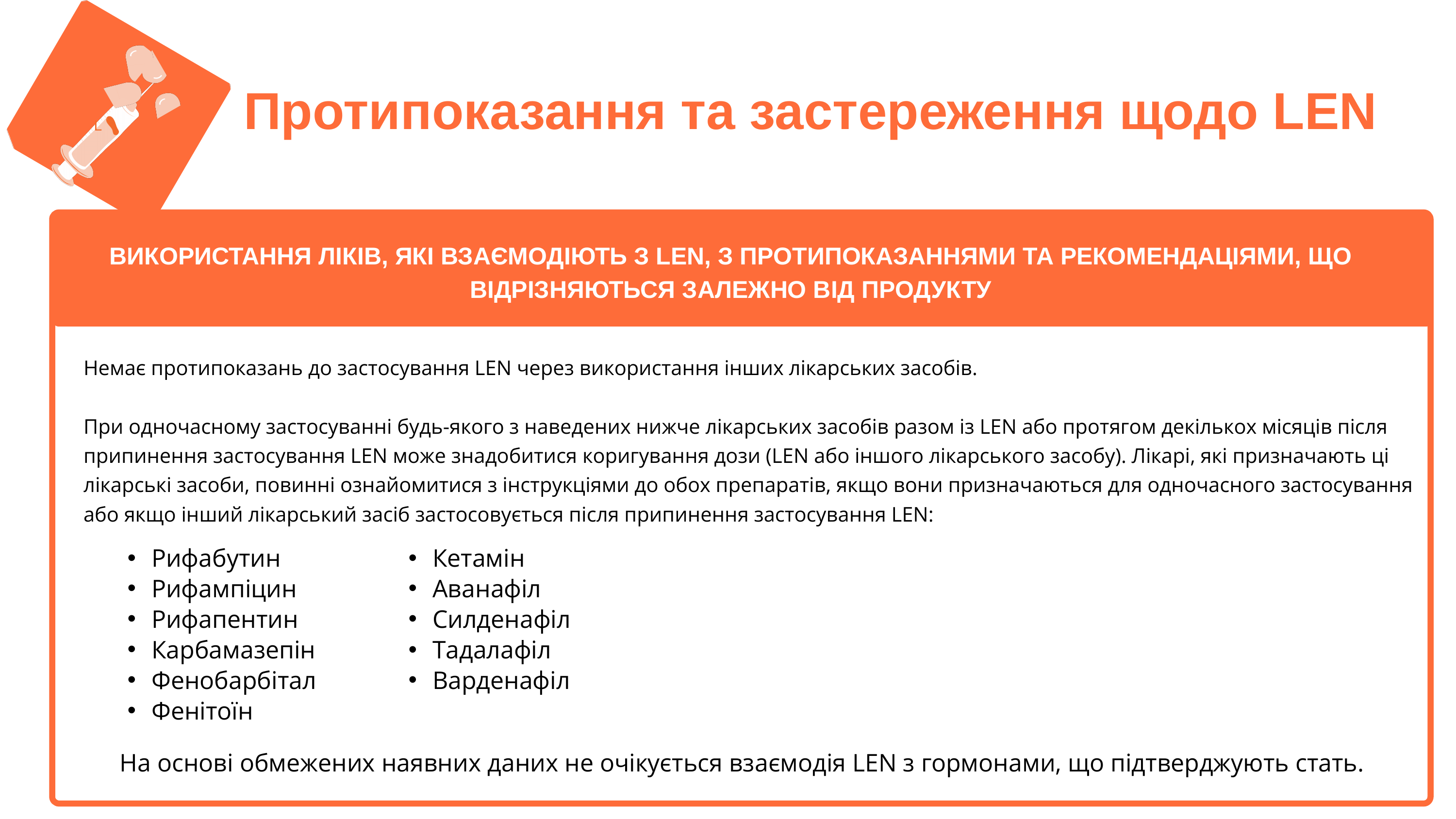

L
Протипоказання та застереження щодо LEN

ВИКОРИСТАННЯ ЛІКІВ, ЯКІ ВЗАЄМОДІЮТЬ З LEN, З ПРОТИПОКАЗАННЯМИ ТА РЕКОМЕНДАЦІЯМИ, ЩО ВІДРІЗНЯЮТЬСЯ ЗАЛЕЖНО ВІД ПРОДУКТУ
Немає протипоказань до застосування LEN через використання інших лікарських засобів.

При одночасному застосуванні будь-якого з наведених нижче лікарських засобів разом із LEN або протягом декількох місяців після припинення застосування LEN може знадобитися коригування дози (LEN або іншого лікарського засобу). Лікарі, які призначають ці лікарські засоби, повинні ознайомитися з інструкціями до обох препаратів, якщо вони призначаються для одночасного застосування або якщо інший лікарський засіб застосовується після припинення застосування LEN:

Рифабутин
Рифампіцин
Рифапентин
Карбамазепін
Фенобарбітал
Фенітоїн
Кетамін
Аванафіл
Силденафіл
Тадалафіл
Варденафіл
На основі обмежених наявних даних не очікується взаємодія LEN з гормонами, що підтверджують стать.